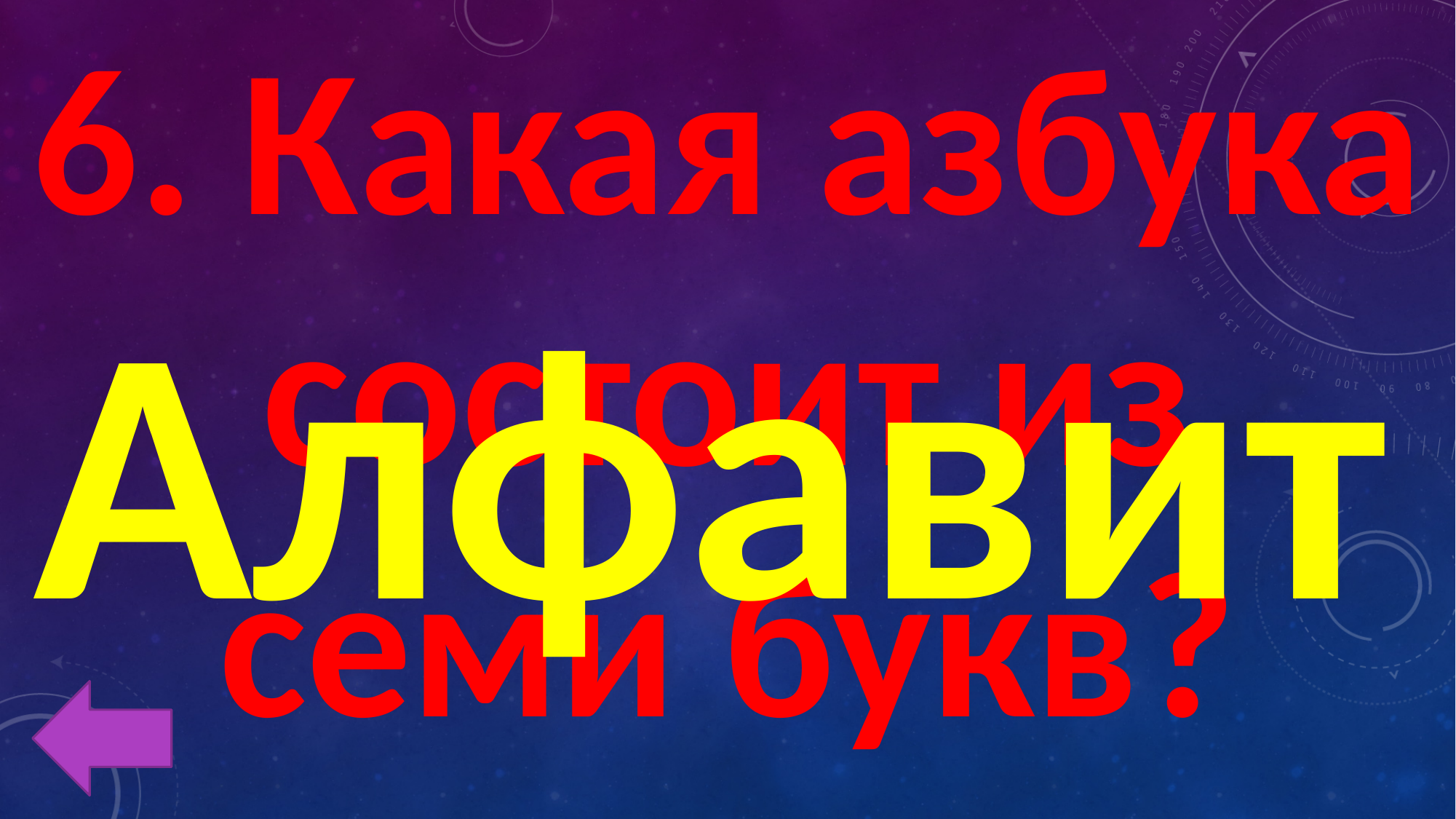

6. Какая азбука состоит из семи букв?
Алфавит